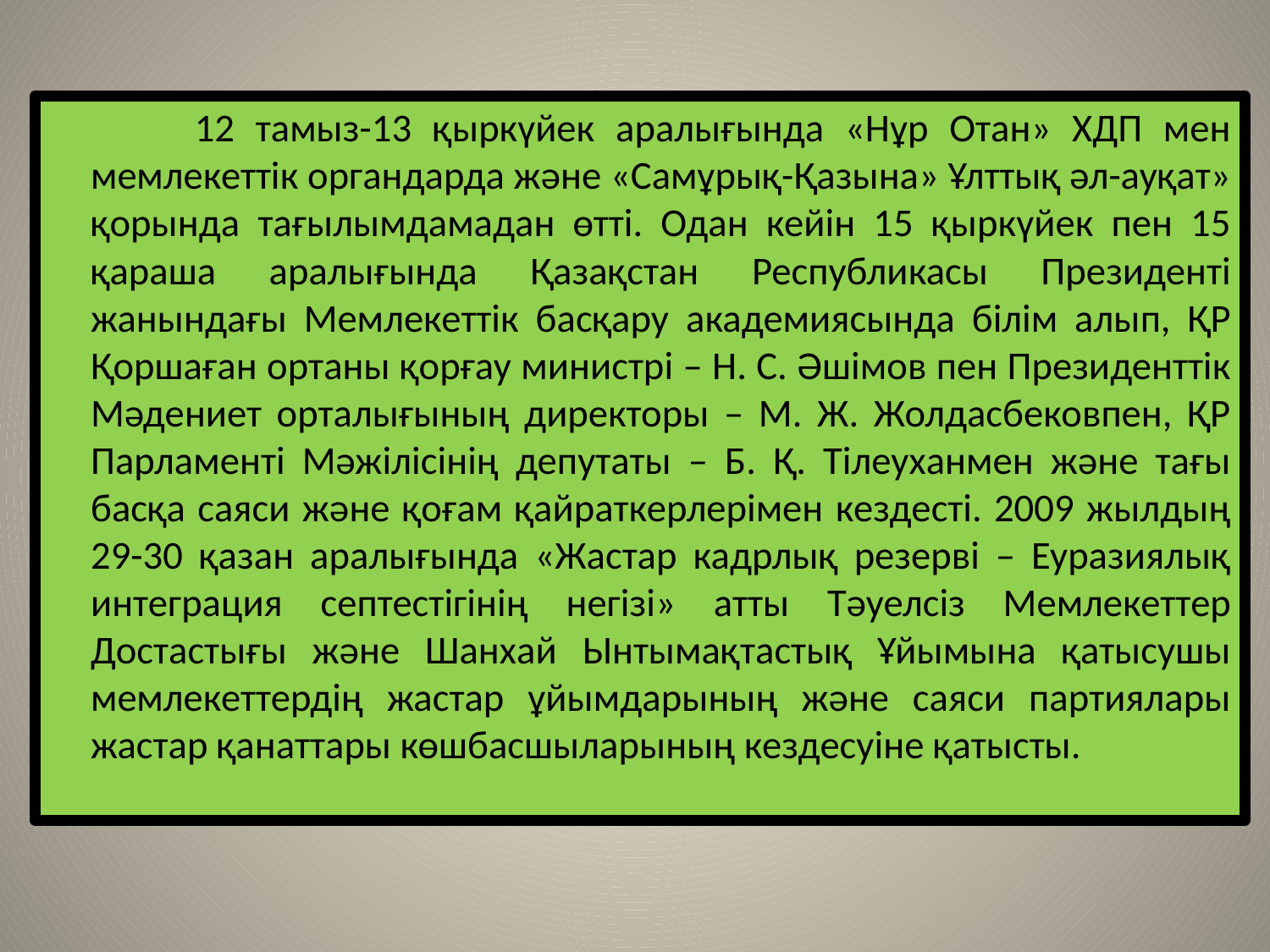

12 тамыз-13 қыркүйек аралығында «Нұр Отан» ХДП мен мемлекеттік органдарда және «Самұрық-Қазына» Ұлттық әл-ауқат» қорында тағылымдамадан өтті. Одан кейін 15 қыркүйек пен 15 қараша аралығында Қазақстан Республикасы Президенті жанындағы Мемлекеттік басқару академиясында білім алып, ҚР Қоршаған ортаны қорғау министрі – Н. С. Әшімов пен Президенттік Мәдениет орталығының директоры – М. Ж. Жолдасбековпен, ҚР Парламенті Мәжілісінің депутаты – Б. Қ. Тілеуханмен және тағы басқа саяси және қоғам қайраткерлерімен кездесті. 2009 жылдың 29-30 қазан аралығында «Жастар кадрлық резерві – Еуразиялық интеграция септестігінің негізі» атты Тәуелсіз Мемлекеттер Достастығы және Шанхай Ынтымақтастық Ұйымына қатысушы мемлекеттердің жастар ұйымдарының және саяси партиялары жастар қанаттары көшбасшыларының кездесуіне қатысты.